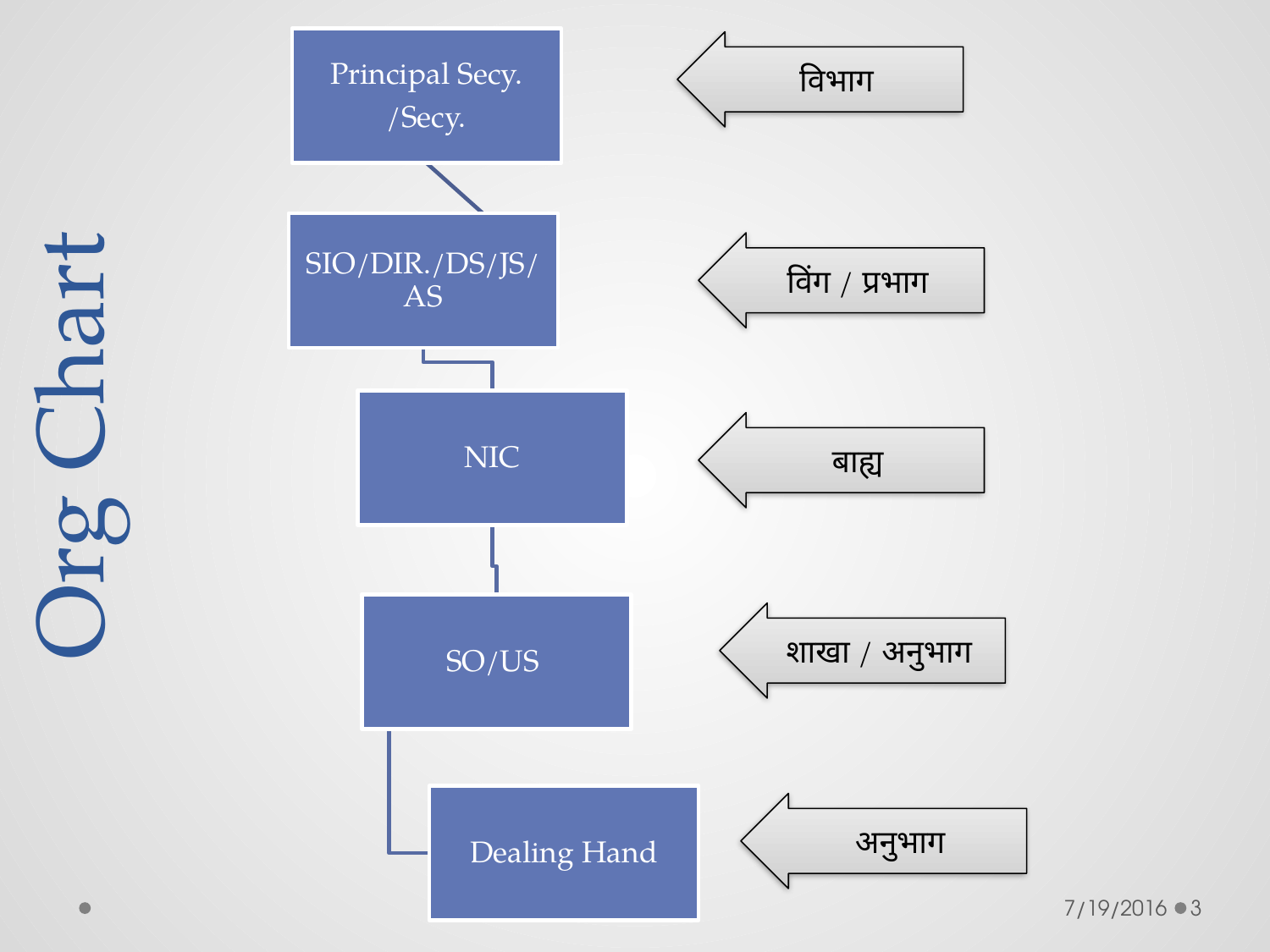

Principal Secy.
/Secy.
SIO/DIR./DS/JS/AS
NIC
SO/US
Dealing Hand
विभाग
विंग / प्रभाग
# Org Chart
बाह्य
शाखा / अनुभाग
अनुभाग
7/19/2016
3